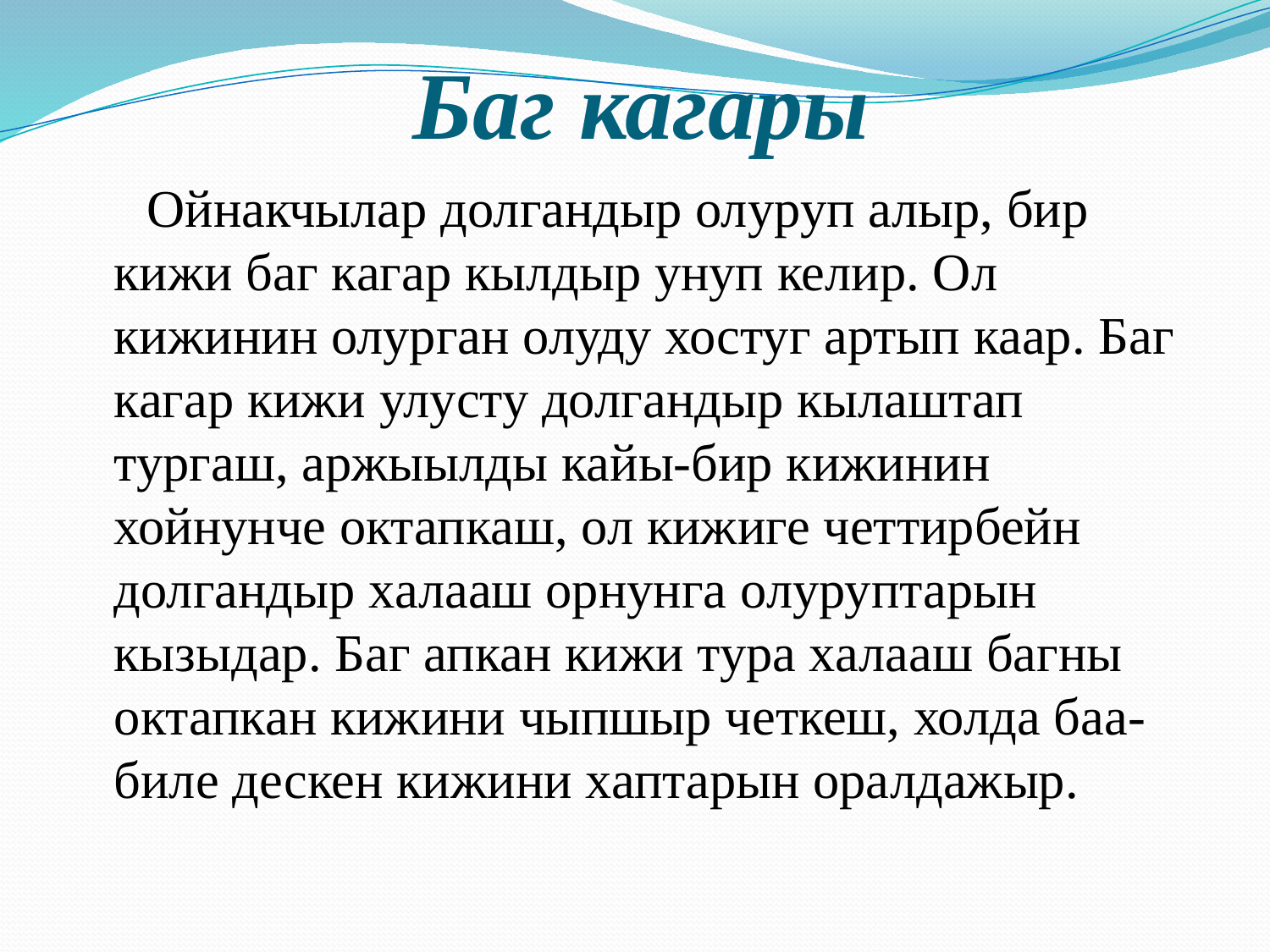

# Баг кагары
      Ойнакчылар долгандыр олуруп алыр, бир кижи баг кагар кылдыр унуп келир. Ол кижинин олурган олуду хостуг артып каар. Баг кагар кижи улусту долгандыр кылаштап тургаш, аржыылды кайы-бир кижинин хойнунче октапкаш, ол кижиге четтирбейн долгандыр халааш орнунга олуруптарын кызыдар. Баг апкан кижи тура халааш багны октапкан кижини чыпшыр четкеш, холда баа-биле дескен кижини хаптарын оралдажыр.